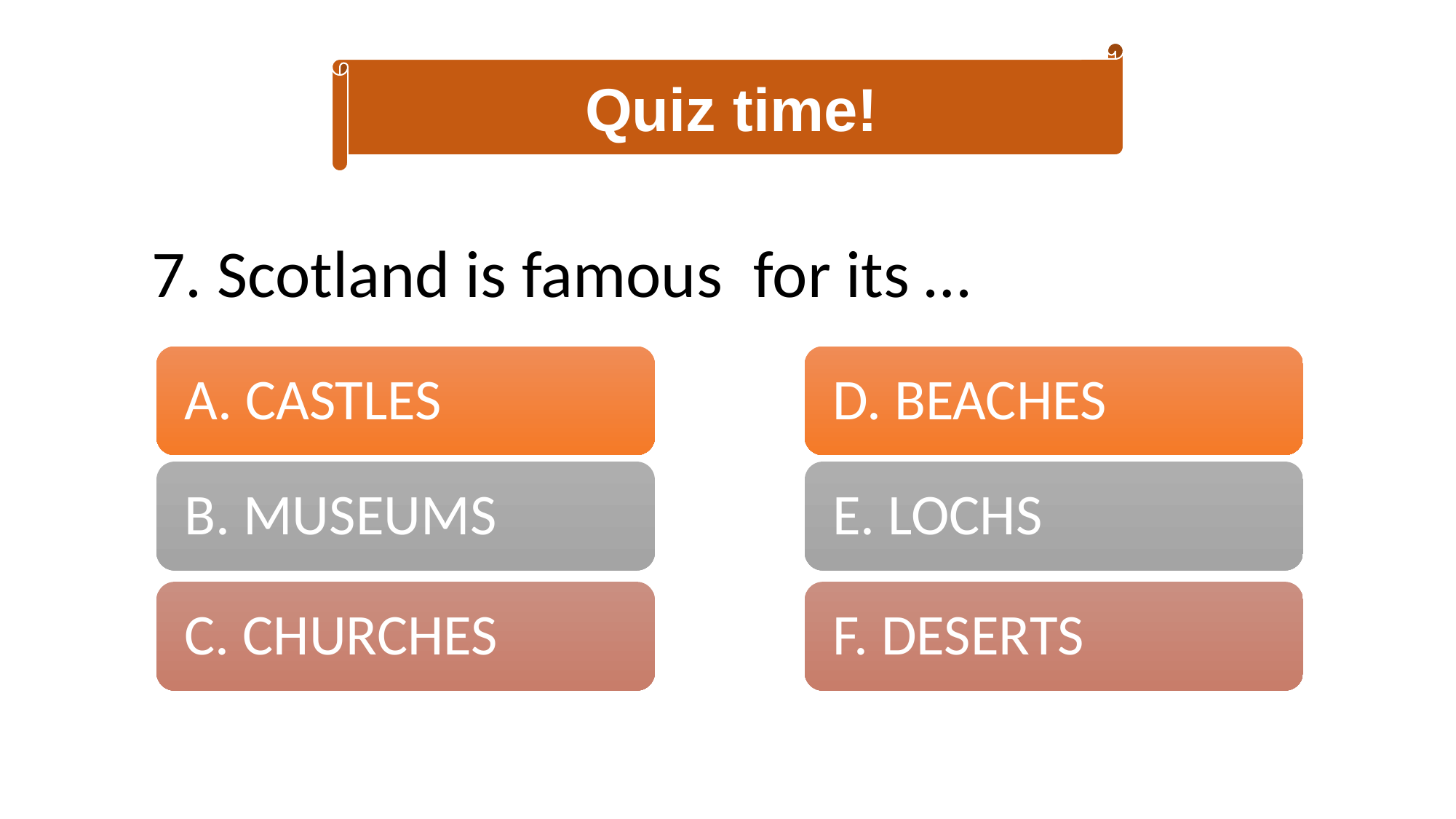

Quiz time!
7. Scotland is famous  for its …
D. BEACHES
F. DESERTS
E. LOCHS
A. CASTLES
C. CHURCHES
B. MUSEUMS